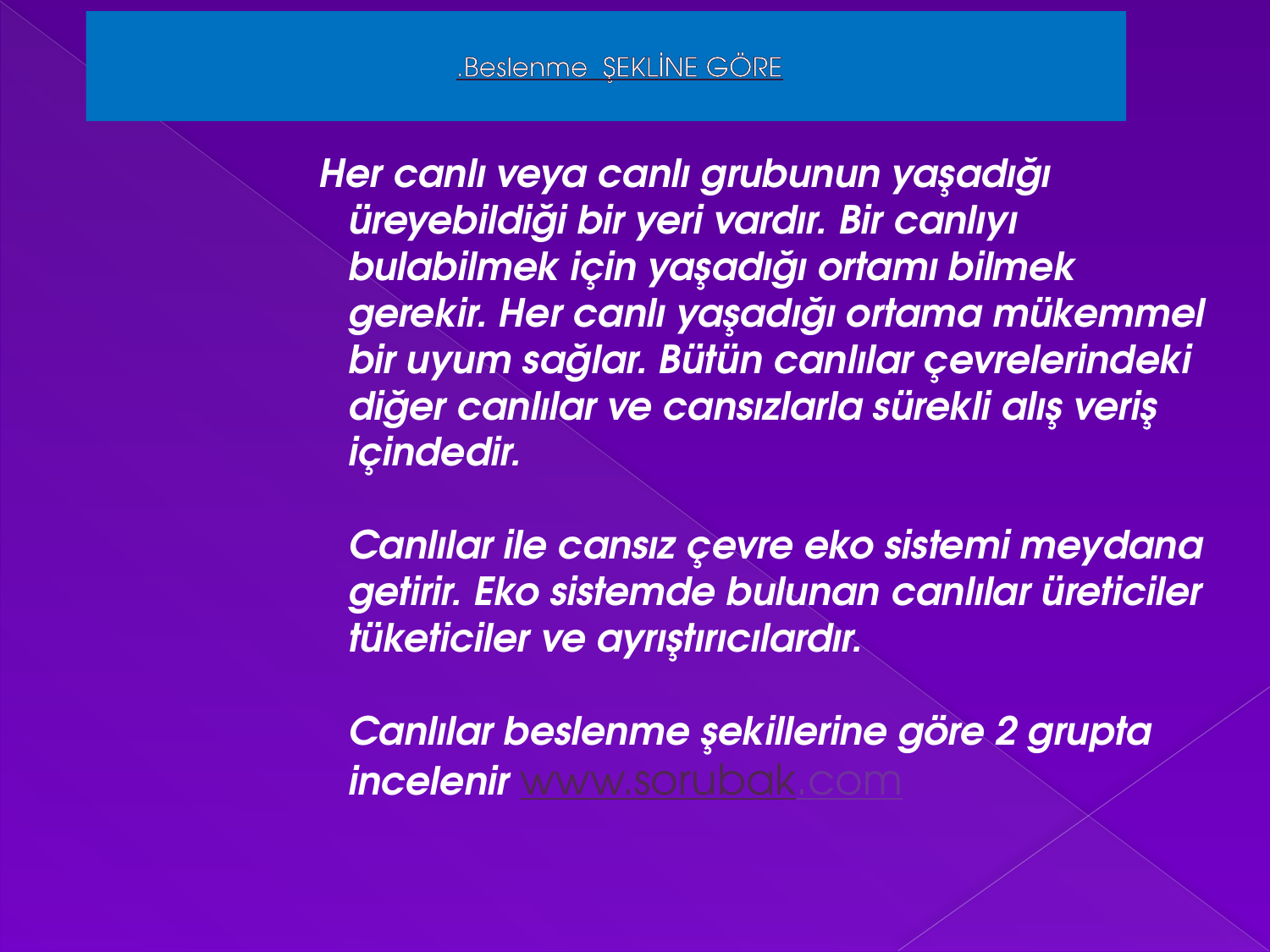

# .Beslenme  ŞEKLİNE GÖRE
Her canlı veya canlı grubunun yaşadığı üreyebildiği bir yeri vardır. Bir canlıyı bulabilmek için yaşadığı ortamı bilmek gerekir. Her canlı yaşadığı ortama mükemmel bir uyum sağlar. Bütün canlılar çevrelerindeki diğer canlılar ve cansızlarla sürekli alış veriş içindedir.
Canlılar ile cansız çevre eko sistemi meydana getirir. Eko sistemde bulunan canlılar üreticiler tüketiciler ve ayrıştırıcılardır.
Canlılar beslenme şekillerine göre 2 grupta incelenir www.sorubak.com